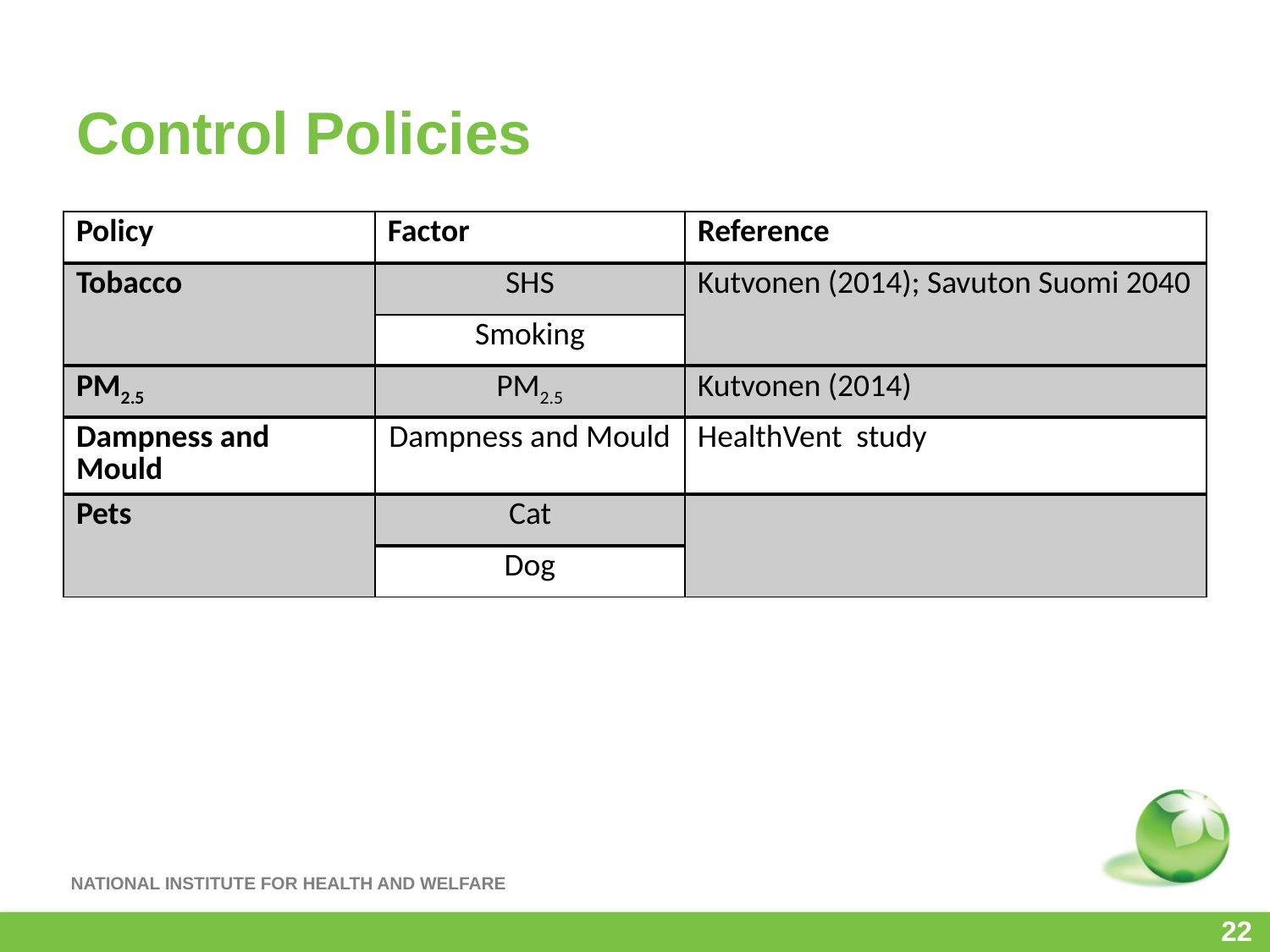

# Control Policies
| Policy | Factor | Reference |
| --- | --- | --- |
| Tobacco | SHS | Kutvonen (2014); Savuton Suomi 2040 |
|  | Smoking |  |
| PM2.5 | PM2.5 | Kutvonen (2014) |
| Dampness and Mould | Dampness and Mould | HealthVent study |
| Pets | Cat |  |
|  | Dog |  |
22